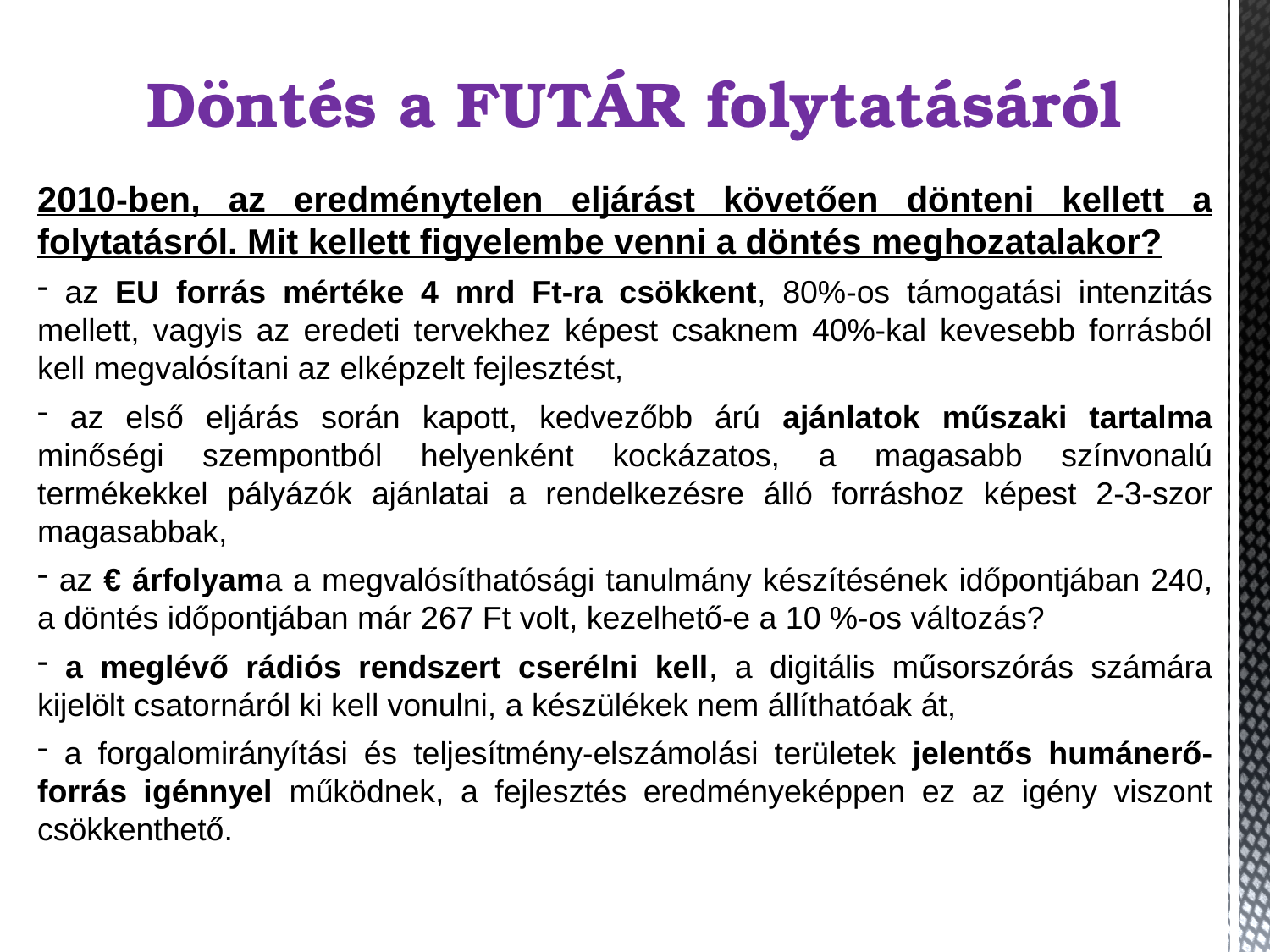

# Döntés a FUTÁR folytatásáról
2010-ben, az eredménytelen eljárást követően dönteni kellett a folytatásról. Mit kellett figyelembe venni a döntés meghozatalakor?
 az EU forrás mértéke 4 mrd Ft-ra csökkent, 80%-os támogatási intenzitás mellett, vagyis az eredeti tervekhez képest csaknem 40%-kal kevesebb forrásból kell megvalósítani az elképzelt fejlesztést,
 az első eljárás során kapott, kedvezőbb árú ajánlatok műszaki tartalma minőségi szempontból helyenként kockázatos, a magasabb színvonalú termékekkel pályázók ajánlatai a rendelkezésre álló forráshoz képest 2-3-szor magasabbak,
 az € árfolyama a megvalósíthatósági tanulmány készítésének időpontjában 240,
a döntés időpontjában már 267 Ft volt, kezelhető-e a 10 %-os változás?
 a meglévő rádiós rendszert cserélni kell, a digitális műsorszórás számára kijelölt csatornáról ki kell vonulni, a készülékek nem állíthatóak át,
 a forgalomirányítási és teljesítmény-elszámolási területek jelentős humánerő-forrás igénnyel működnek, a fejlesztés eredményeképpen ez az igény viszont csökkenthető.